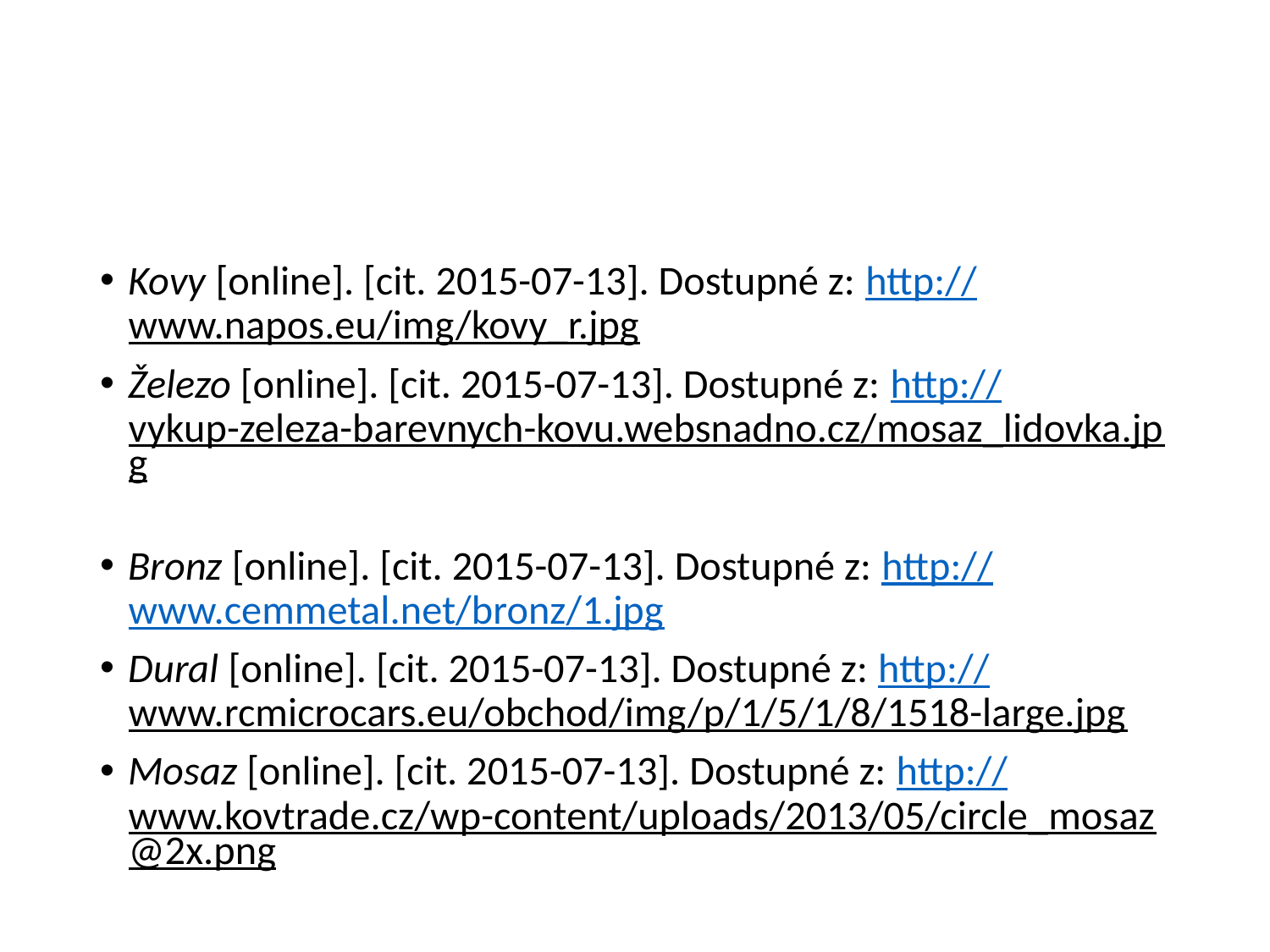

#
Kovy [online]. [cit. 2015-07-13]. Dostupné z: http://www.napos.eu/img/kovy_r.jpg
Železo [online]. [cit. 2015-07-13]. Dostupné z: http://vykup-zeleza-barevnych-kovu.websnadno.cz/mosaz_lidovka.jpg
Bronz [online]. [cit. 2015-07-13]. Dostupné z: http://www.cemmetal.net/bronz/1.jpg
Dural [online]. [cit. 2015-07-13]. Dostupné z: http://www.rcmicrocars.eu/obchod/img/p/1/5/1/8/1518-large.jpg
Mosaz [online]. [cit. 2015-07-13]. Dostupné z: http://www.kovtrade.cz/wp-content/uploads/2013/05/circle_mosaz@2x.png